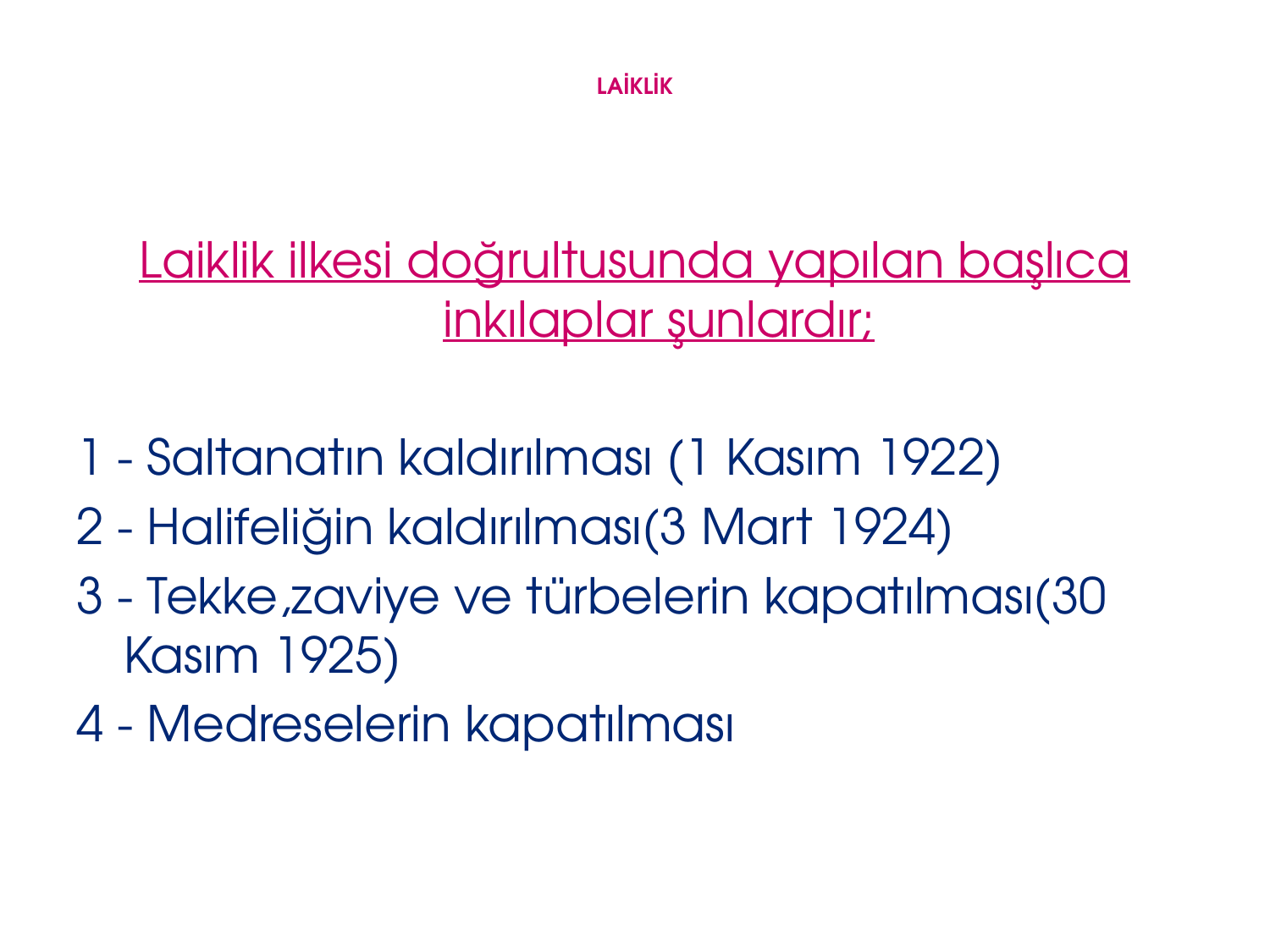

# LAİKLİK
Laiklik ilkesi doğrultusunda yapılan başlıca inkılaplar şunlardır;

1 - Saltanatın kaldırılması (1 Kasım 1922)
2 - Halifeliğin kaldırılması(3 Mart 1924)
3 - Tekke,zaviye ve türbelerin kapatılması(30 Kasım 1925)
4 - Medreselerin kapatılması